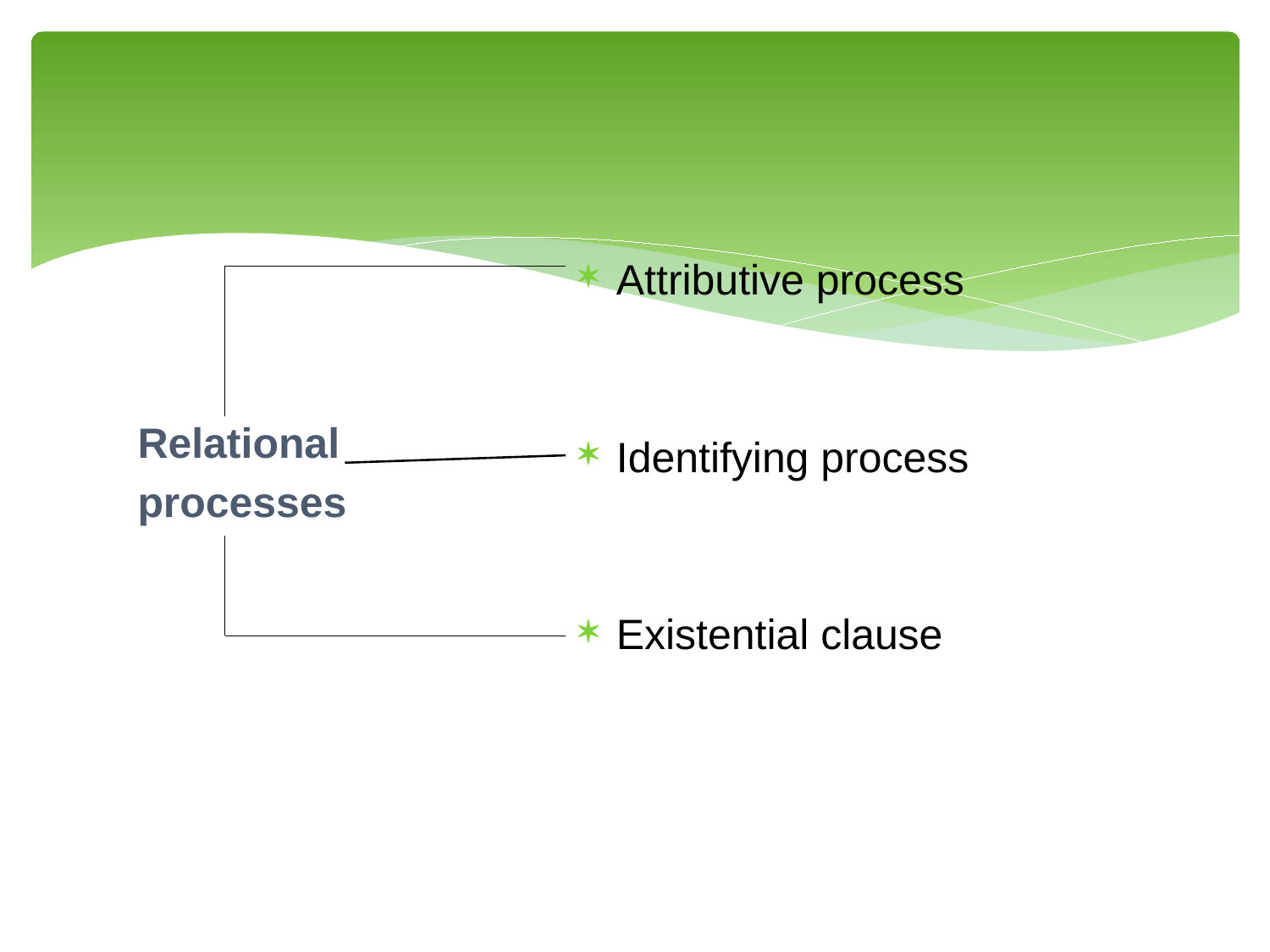

Attributive process

Identifying process

Existential clause
Relational
processes